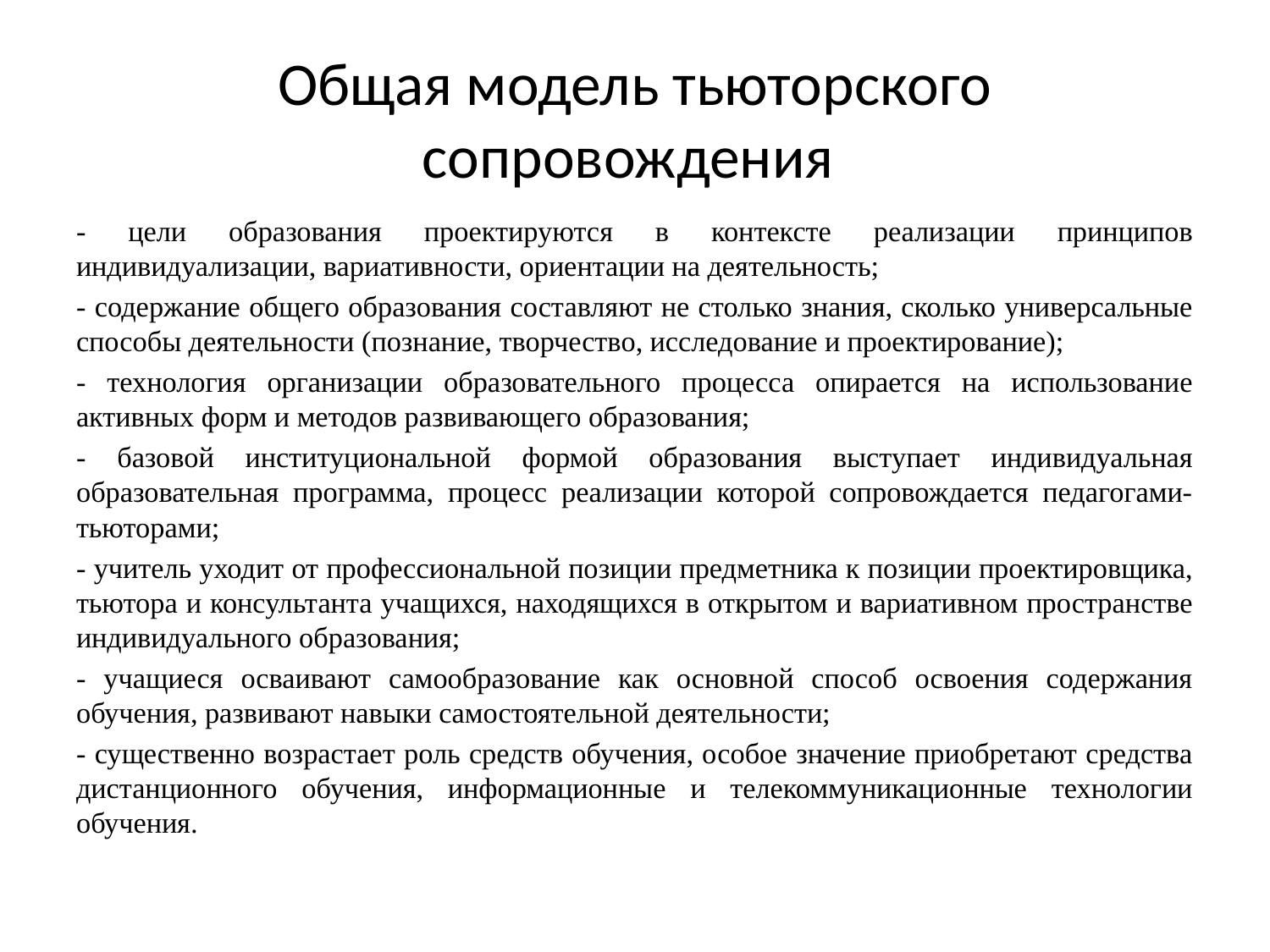

# Общая модель тьюторского сопровождения
- цели образования проектируются в контексте реализации принципов индивидуализации, вариативности, ориентации на деятельность;
- содержание общего образования составляют не столько знания, сколько универсальные способы деятельности (познание, творчество, исследование и проектирование);
- технология организации образовательного процесса опирается на использование активных форм и методов развивающего образования;
- базовой институциональной формой образования выступает индивидуальная образовательная программа, процесс реализации которой сопровождается педагогами-тьюторами;
- учитель уходит от профессиональной позиции предметника к позиции проектировщика, тьютора и консультанта учащихся, находящихся в открытом и вариативном пространстве индивидуального образования;
- учащиеся осваивают самообразование как основной способ освоения содержания обучения, развивают навыки самостоятельной деятельности;
- существенно возрастает роль средств обучения, особое значение приобретают средства дистанционного обучения, информационные и телекоммуникационные технологии обучения.